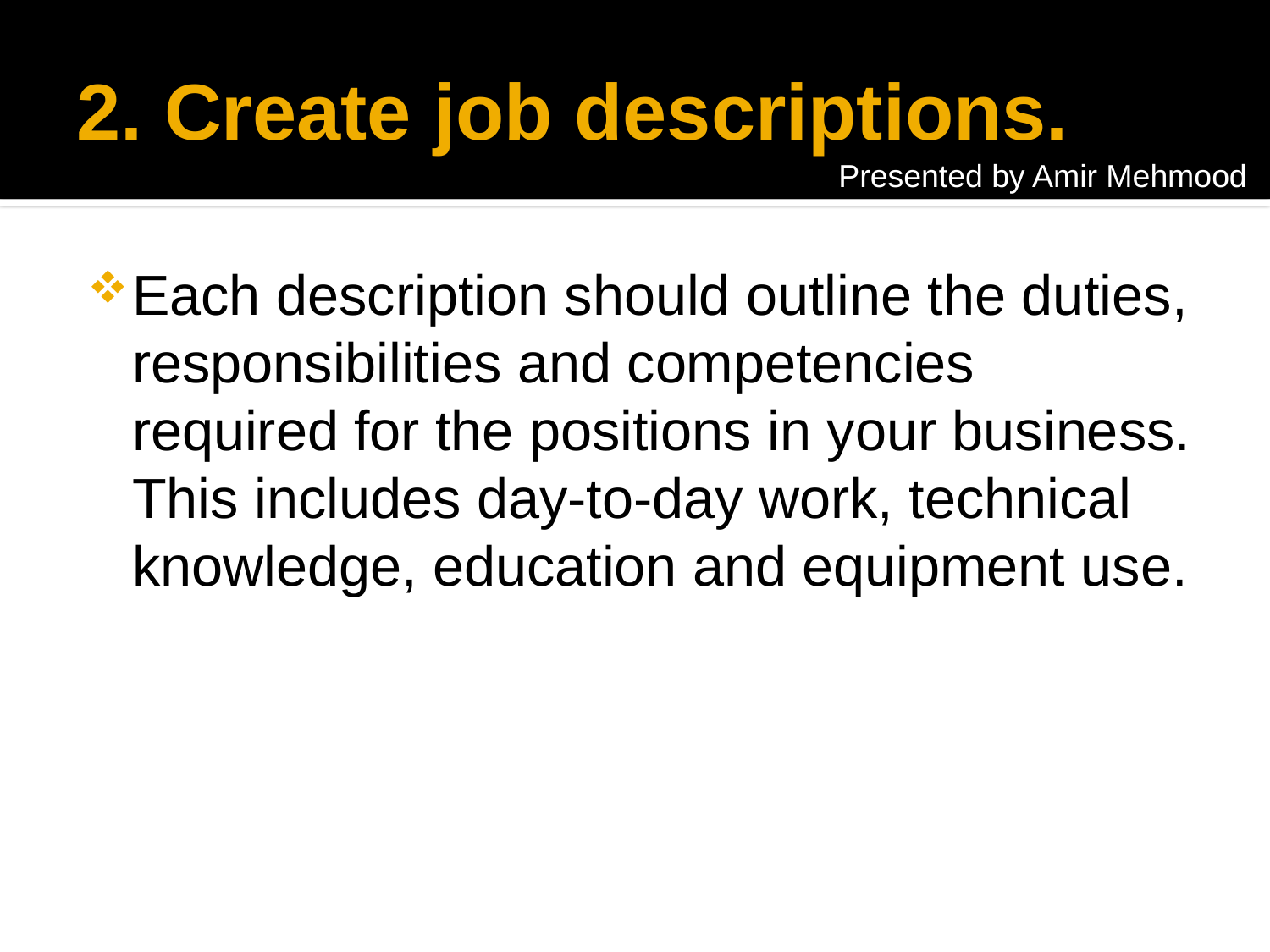

# 2. Create job descriptions.
Presented by Amir Mehmood
Each description should outline the duties, responsibilities and competencies required for the positions in your business. This includes day-to-day work, technical knowledge, education and equipment use.